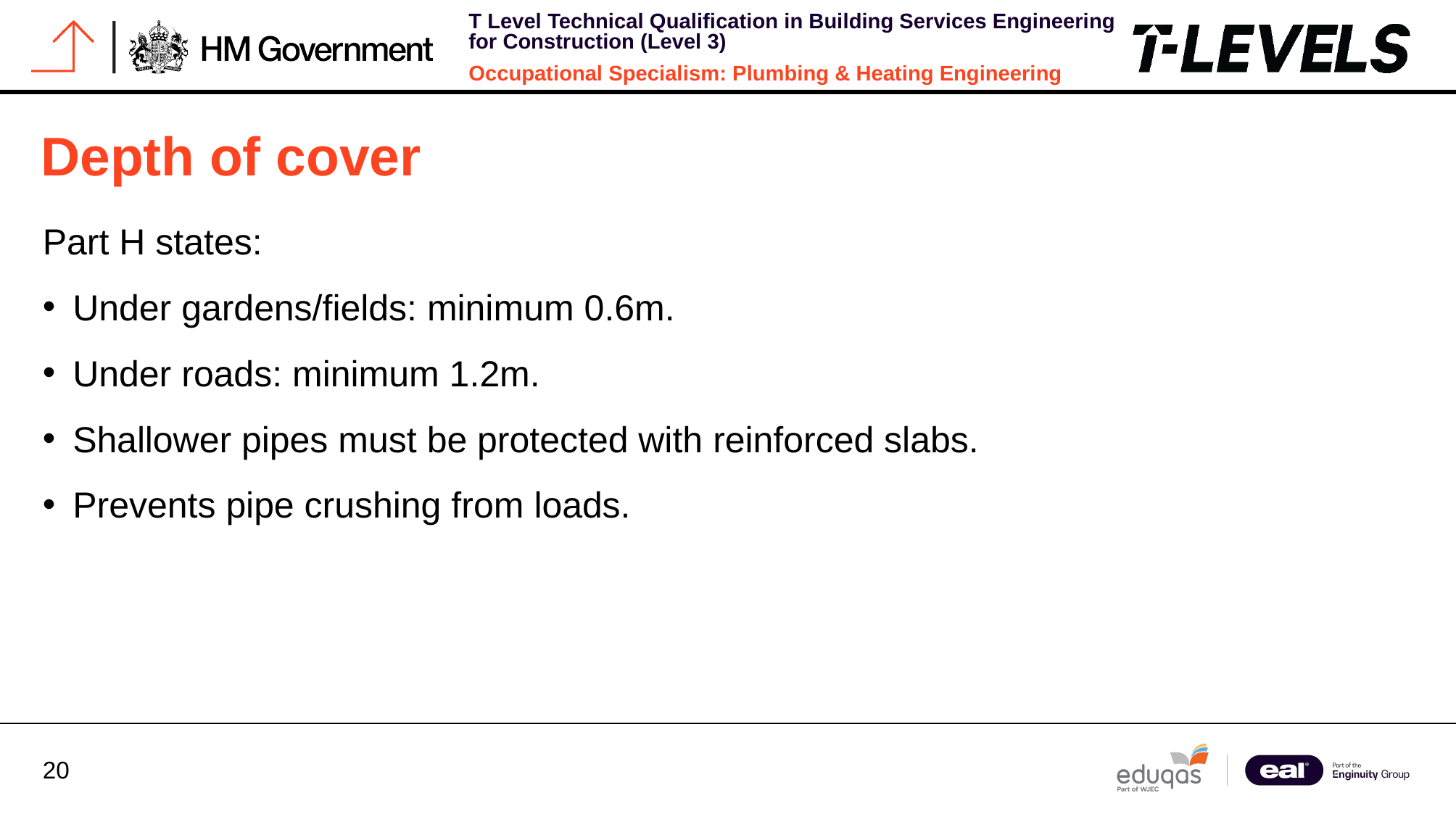

# Depth of cover
Part H states:
Under gardens/fields: minimum 0.6m.
Under roads: minimum 1.2m.
Shallower pipes must be protected with reinforced slabs.
Prevents pipe crushing from loads.